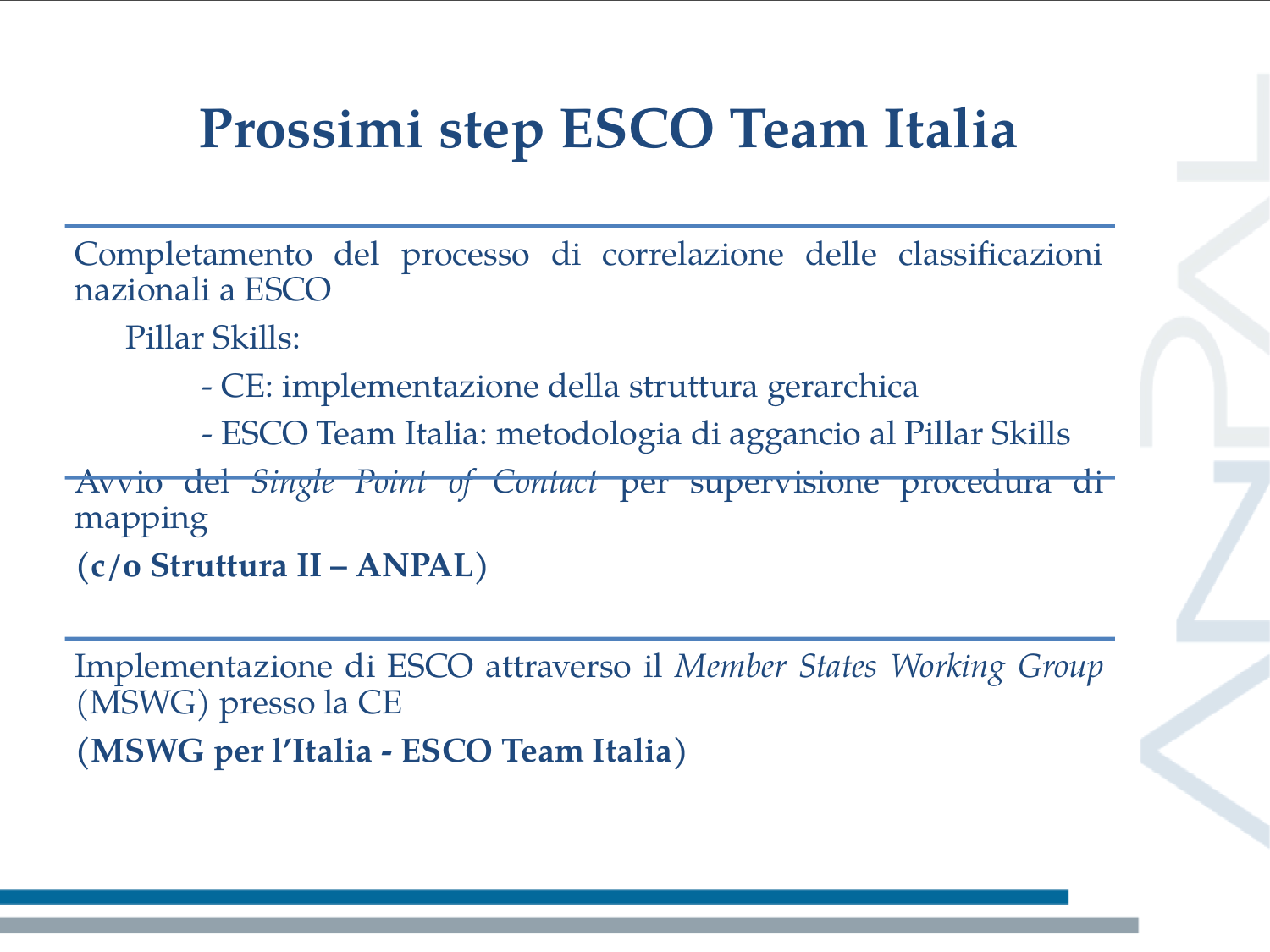

# Prossimi step ESCO Team Italia
Completamento del processo di correlazione delle classificazioni nazionali a ESCO
      Pillar Skills:
	- CE: implementazione della struttura gerarchica
	- ESCO Team Italia: metodologia di aggancio al Pillar Skills
Avvio del Single Point of Contact per supervisione procedura di mapping
(c/o Struttura II – ANPAL)

Implementazione di ESCO attraverso il Member States Working Group (MSWG) presso la CE
(MSWG per l’Italia - ESCO Team Italia)